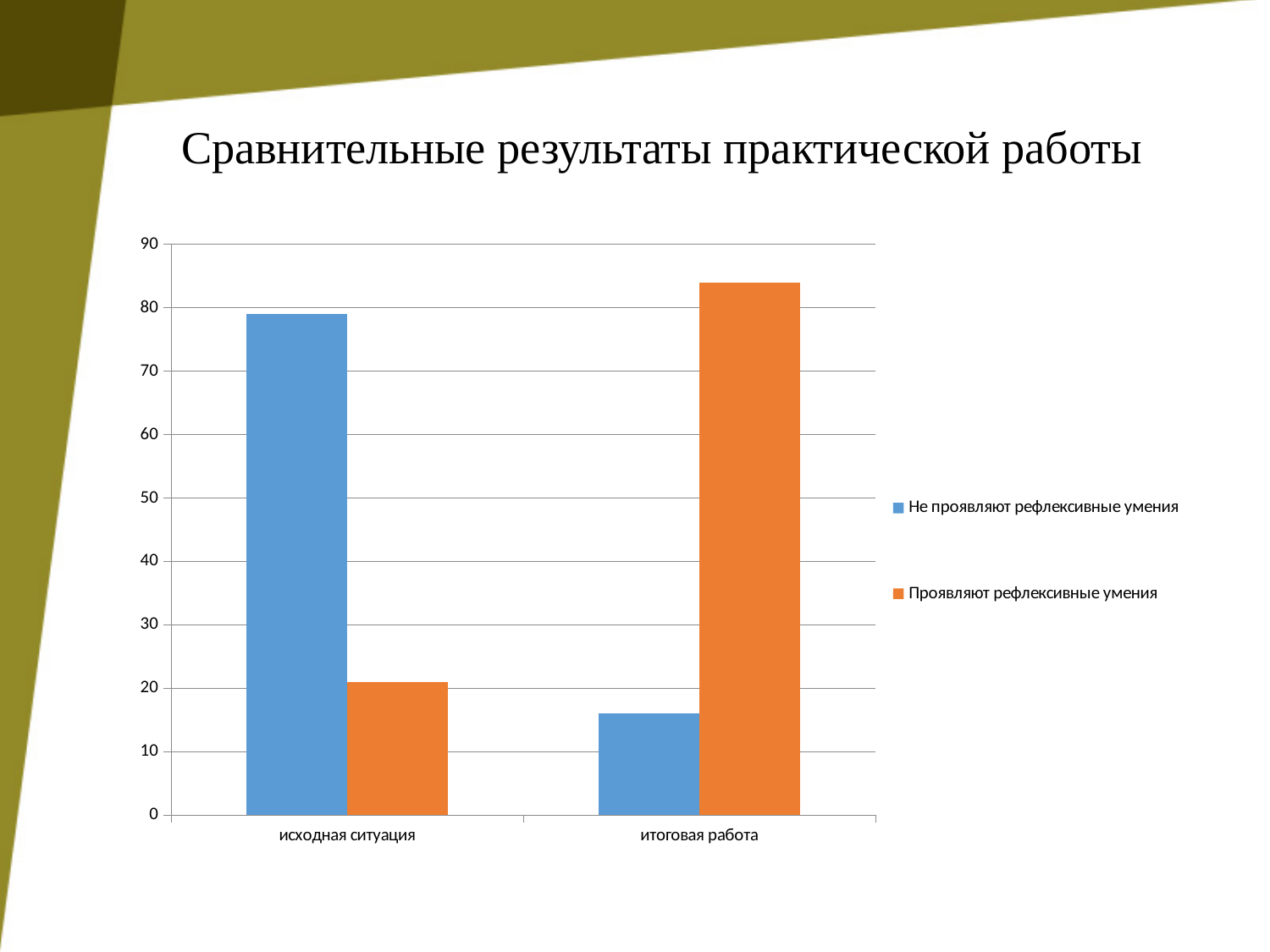

# Сравнительные результаты практической работы

### Chart

| Category | Не проявляют рефлексивные умения | Проявляют рефлексивные умения |
|---|---|---|
| исходная ситуация | 79.0 | 21.0 |
| итоговая работа | 16.0 | 84.0 |